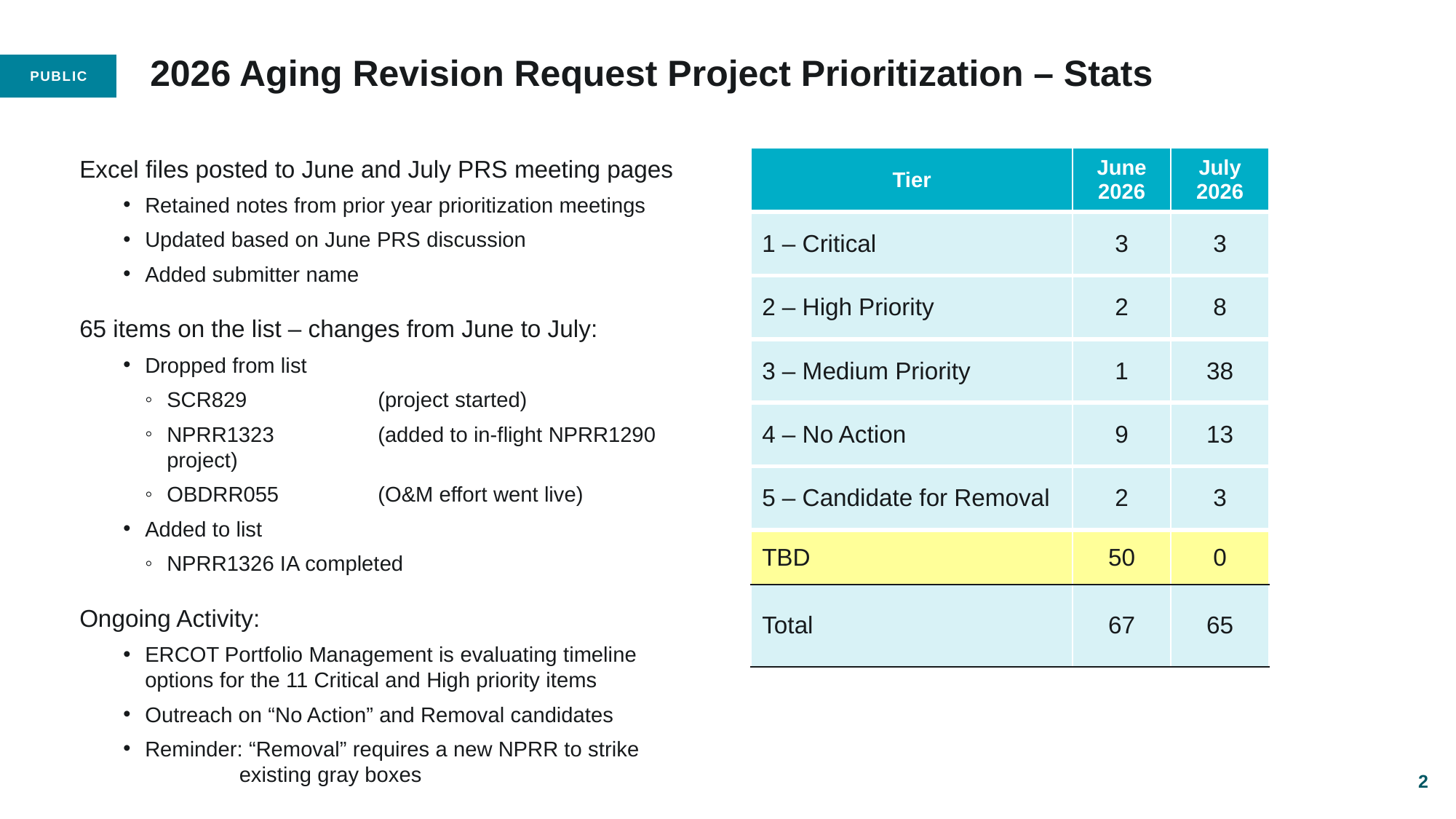

# 2026 Aging Revision Request Project Prioritization – Stats
Excel files posted to June and July PRS meeting pages
Retained notes from prior year prioritization meetings
Updated based on June PRS discussion
Added submitter name

65 items on the list – changes from June to July:
Dropped from list
SCR829 		(project started)
NPRR1323 		(added to in-flight NPRR1290 project)
OBDRR055 		(O&M effort went live)
Added to list
NPRR1326 IA completed

Ongoing Activity:
ERCOT Portfolio Management is evaluating timeline options for the 11 Critical and High priority items
Outreach on “No Action” and Removal candidates
Reminder: “Removal” requires a new NPRR to strike 	existing gray boxes
| Tier | June 2026 | July 2026 |
| --- | --- | --- |
| 1 – Critical | 3 | 3 |
| 2 – High Priority | 2 | 8 |
| 3 – Medium Priority | 1 | 38 |
| 4 – No Action | 9 | 13 |
| 5 – Candidate for Removal | 2 | 3 |
| TBD | 50 | 0 |
| Total | 67 | 65 |
2